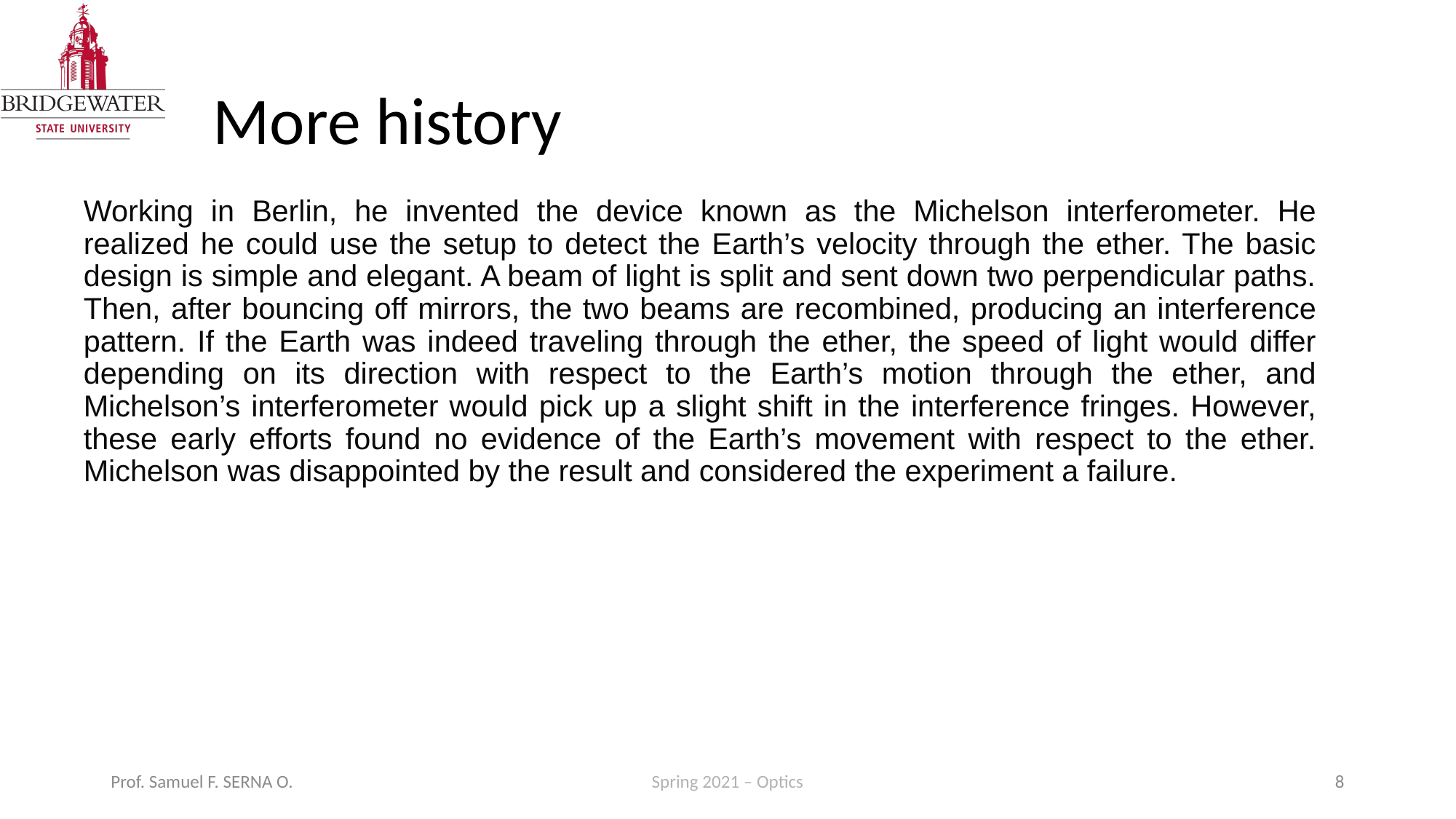

# More history
Working in Berlin, he invented the device known as the Michelson interferometer. He realized he could use the setup to detect the Earth’s velocity through the ether. The basic design is simple and elegant. A beam of light is split and sent down two perpendicular paths. Then, after bouncing off mirrors, the two beams are recombined, producing an interference pattern. If the Earth was indeed traveling through the ether, the speed of light would differ depending on its direction with respect to the Earth’s motion through the ether, and Michelson’s interferometer would pick up a slight shift in the interference fringes. However, these early efforts found no evidence of the Earth’s movement with respect to the ether. Michelson was disappointed by the result and considered the experiment a failure.
Prof. Samuel F. SERNA O.
Spring 2021 – Optics
8